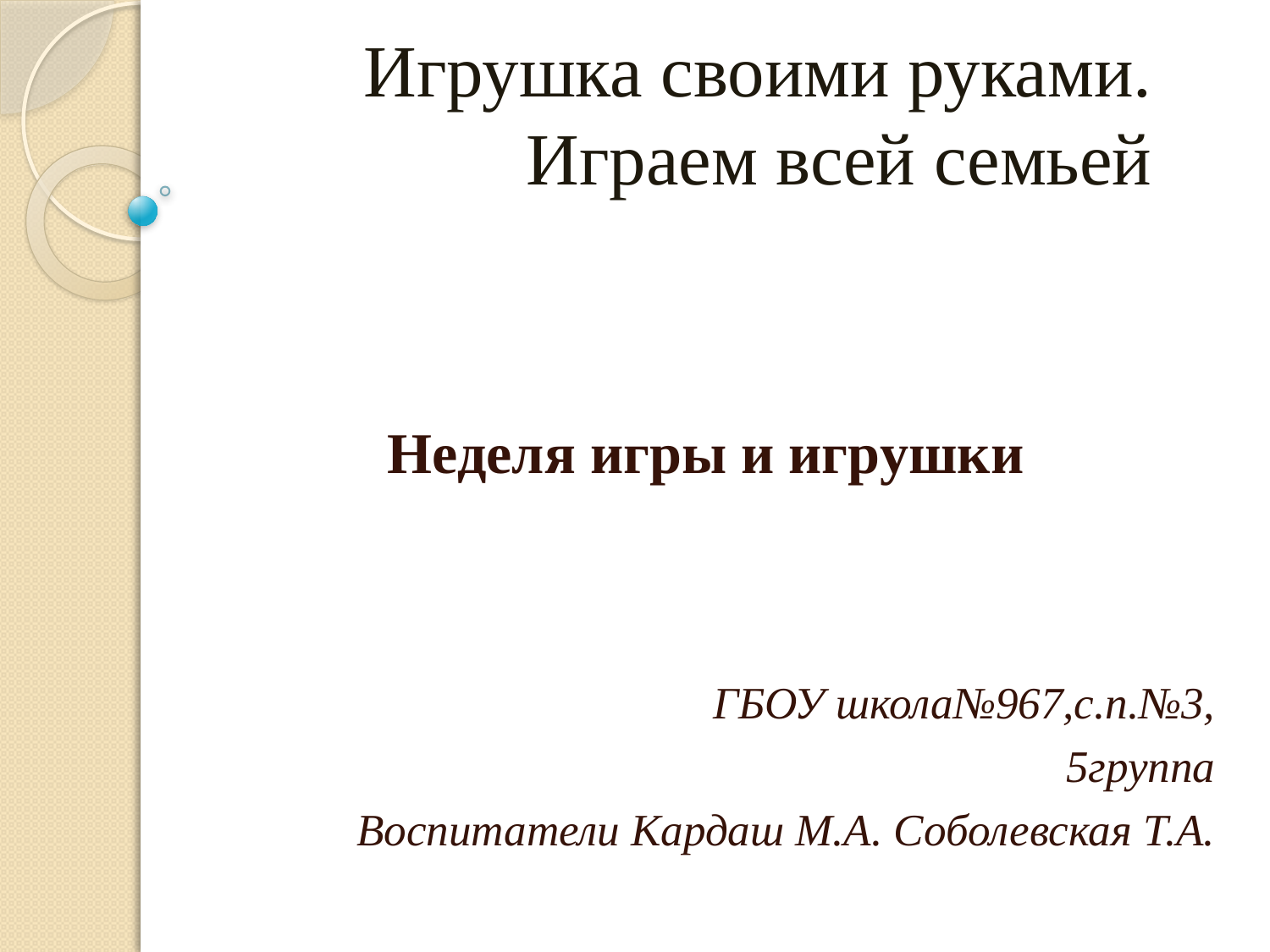

# Игрушка своими руками. Играем всей семьей
            Неделя игры и игрушки

            ГБОУ школа№967,с.п.№3,
5группа
 Воспитатели Кардаш М.А. Соболевская Т.А.